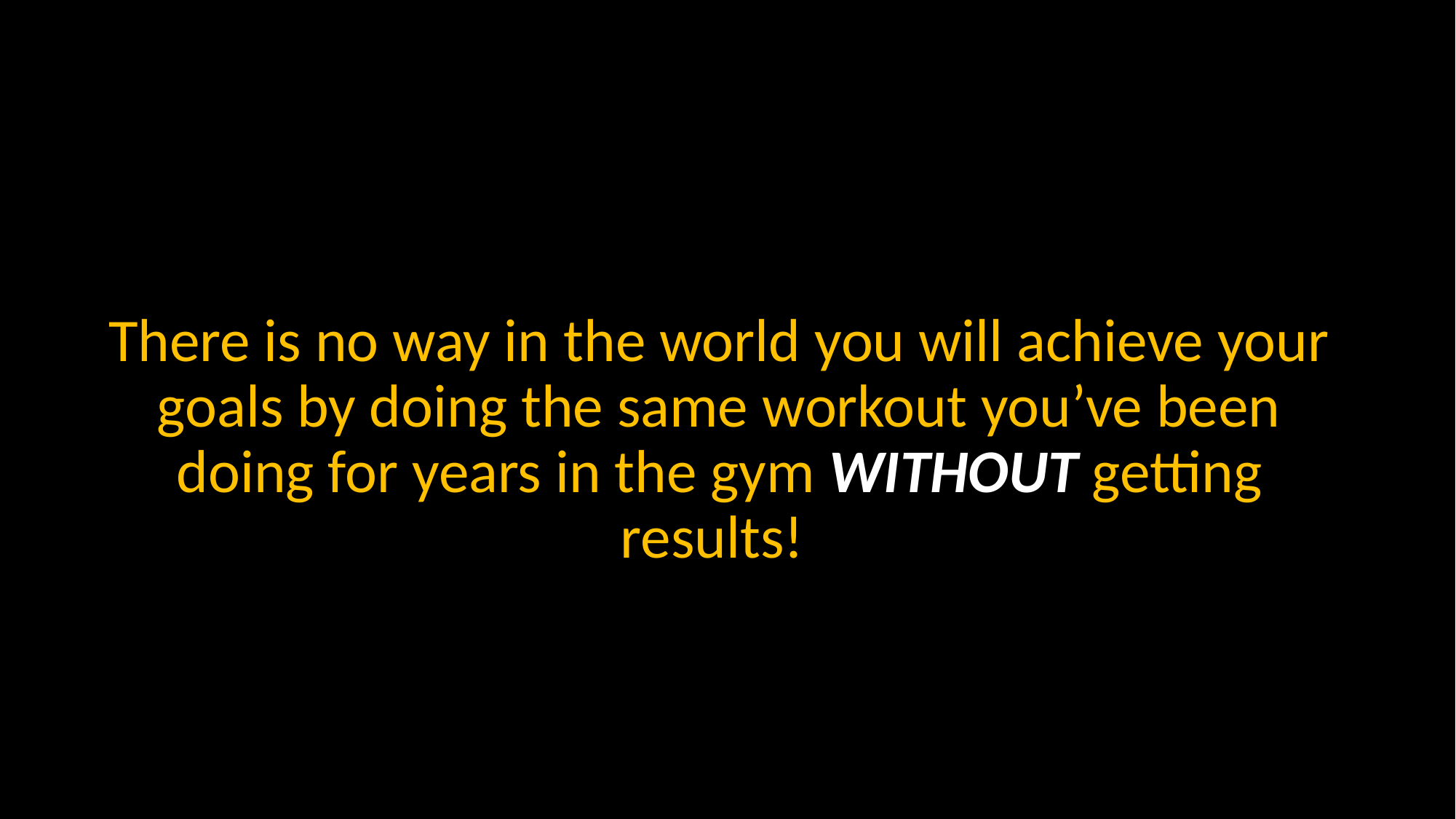

There is no way in the world you will achieve your goals by doing the same workout you’ve been doing for years in the gym WITHOUT getting results!